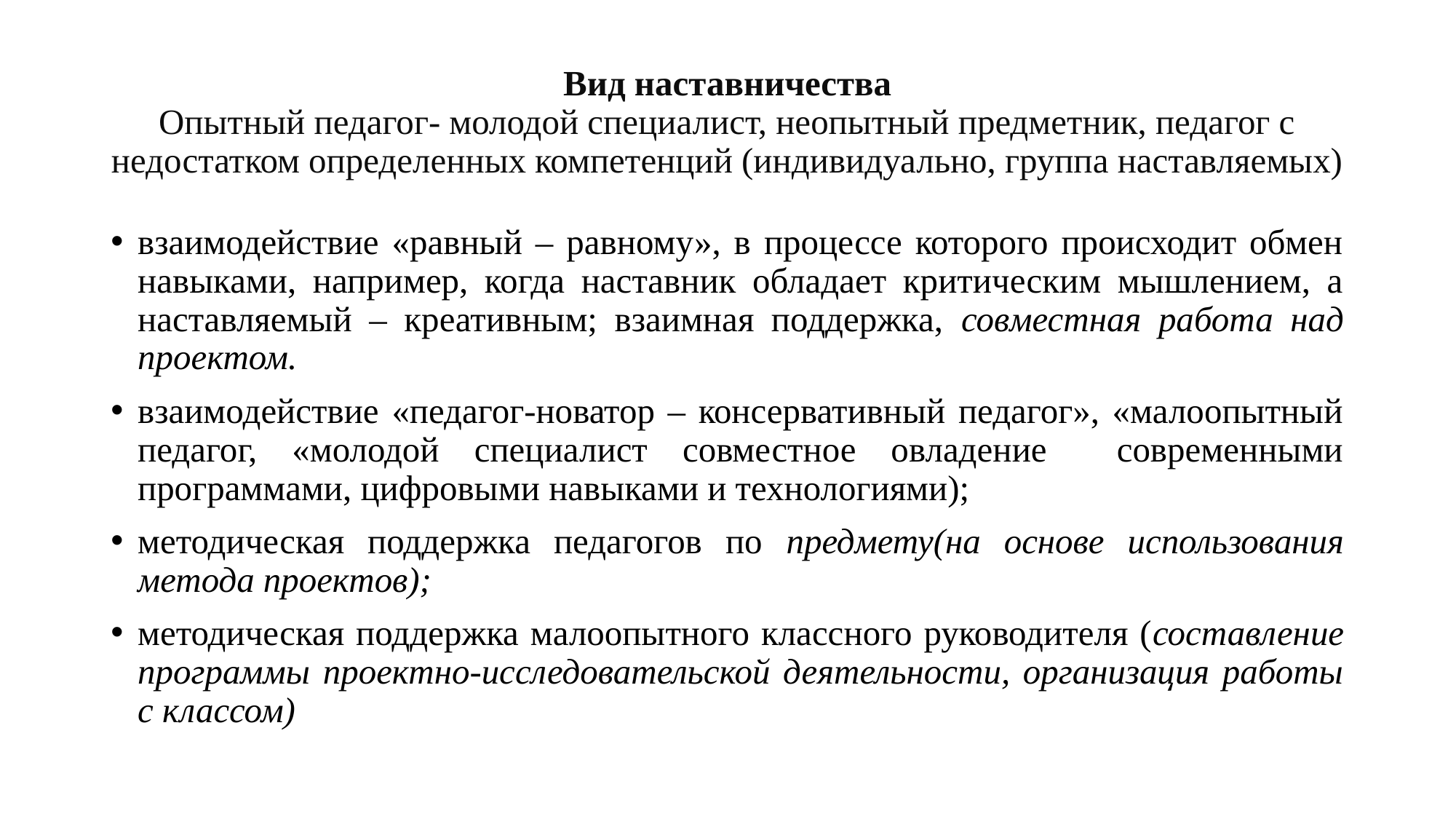

# Вид наставничества Опытный педагог- молодой специалист, неопытный предметник, педагог с недостатком определенных компетенций (индивидуально, группа наставляемых)
взаимодействие «равный – равному», в процессе которого происходит обмен навыками, например, когда наставник обладает критическим мышлением, а наставляемый – креативным; взаимная поддержка, совместная работа над проектом.
взаимодействие «педагог-новатор – консервативный педагог», «малоопытный педагог, «молодой специалист совместное овладение  современными программами, цифровыми навыками и технологиями);
методическая поддержка педагогов по предмету(на основе использования метода проектов);
методическая поддержка малоопытного классного руководителя (составление программы проектно-исследовательской деятельности, организация работы с классом)